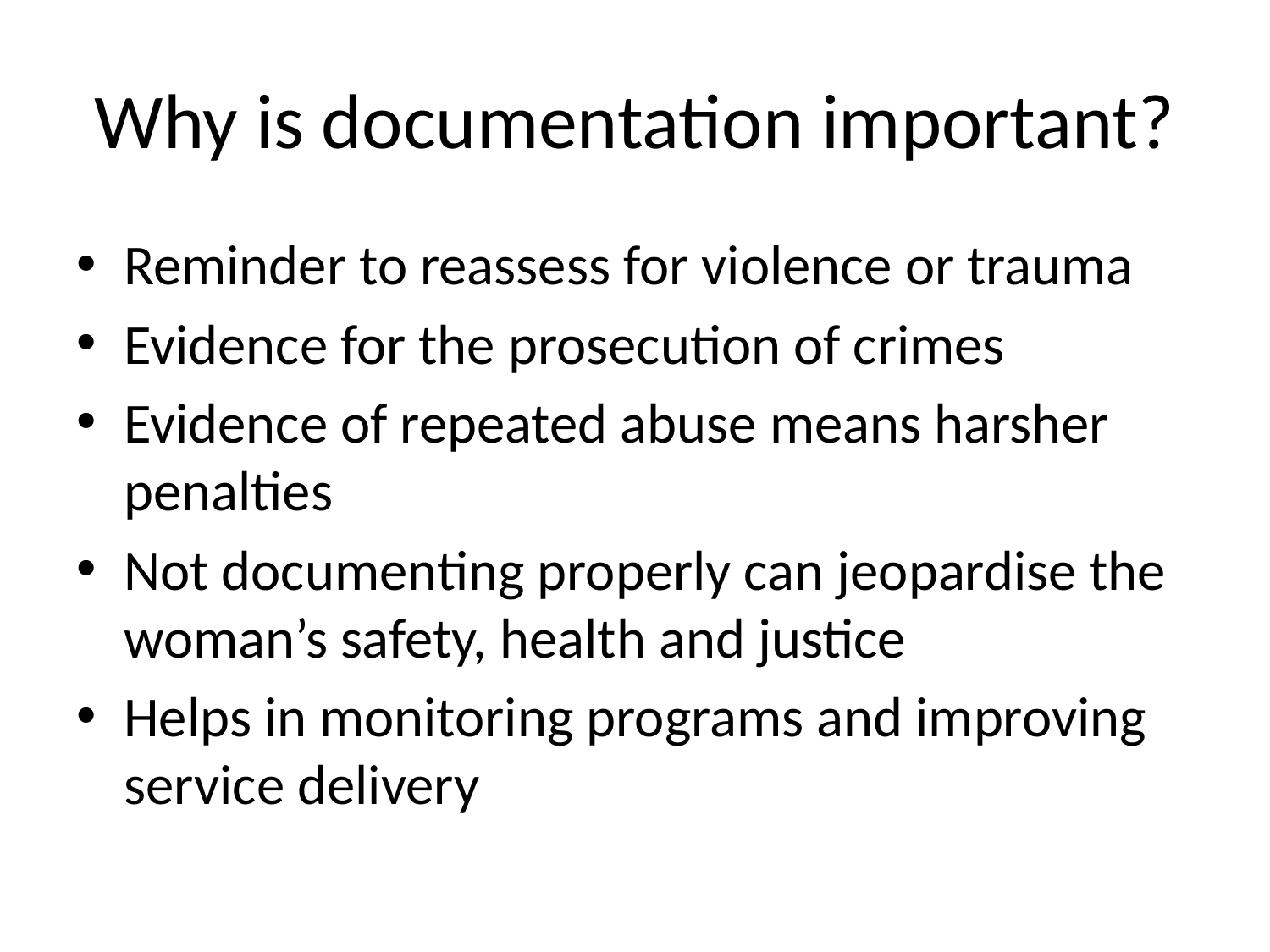

# Why is documentation important?
Reminder to reassess for violence or trauma
Evidence for the prosecution of crimes
Evidence of repeated abuse means harsher penalties
Not documenting properly can jeopardise the woman’s safety, health and justice
Helps in monitoring programs and improving service delivery